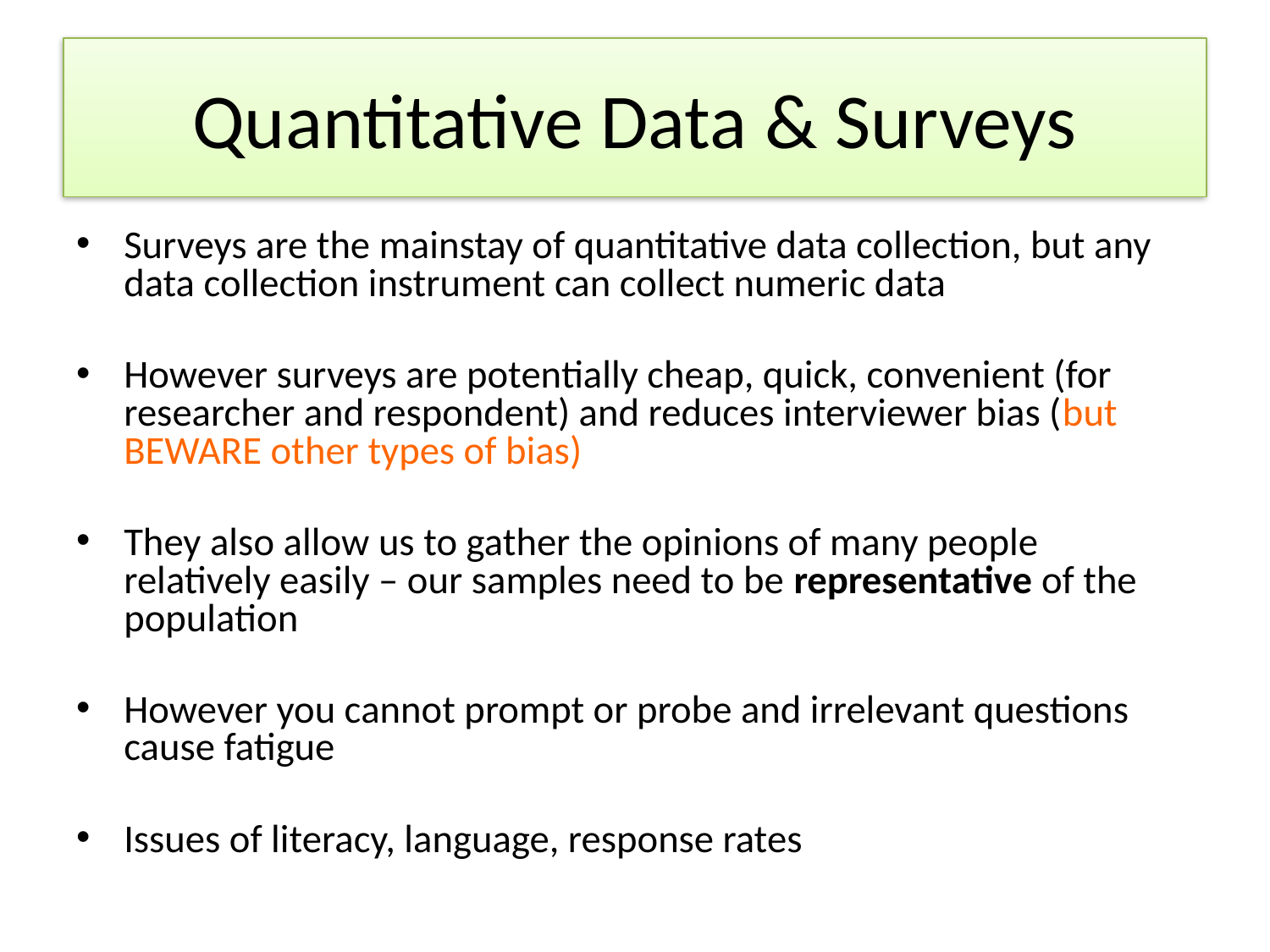

# Quantitative Data & Surveys
Surveys are the mainstay of quantitative data collection, but any data collection instrument can collect numeric data

However surveys are potentially cheap, quick, convenient (for researcher and respondent) and reduces interviewer bias (but BEWARE other types of bias)

They also allow us to gather the opinions of many people relatively easily – our samples need to be representative of the population

However you cannot prompt or probe and irrelevant questions cause fatigue

Issues of literacy, language, response rates